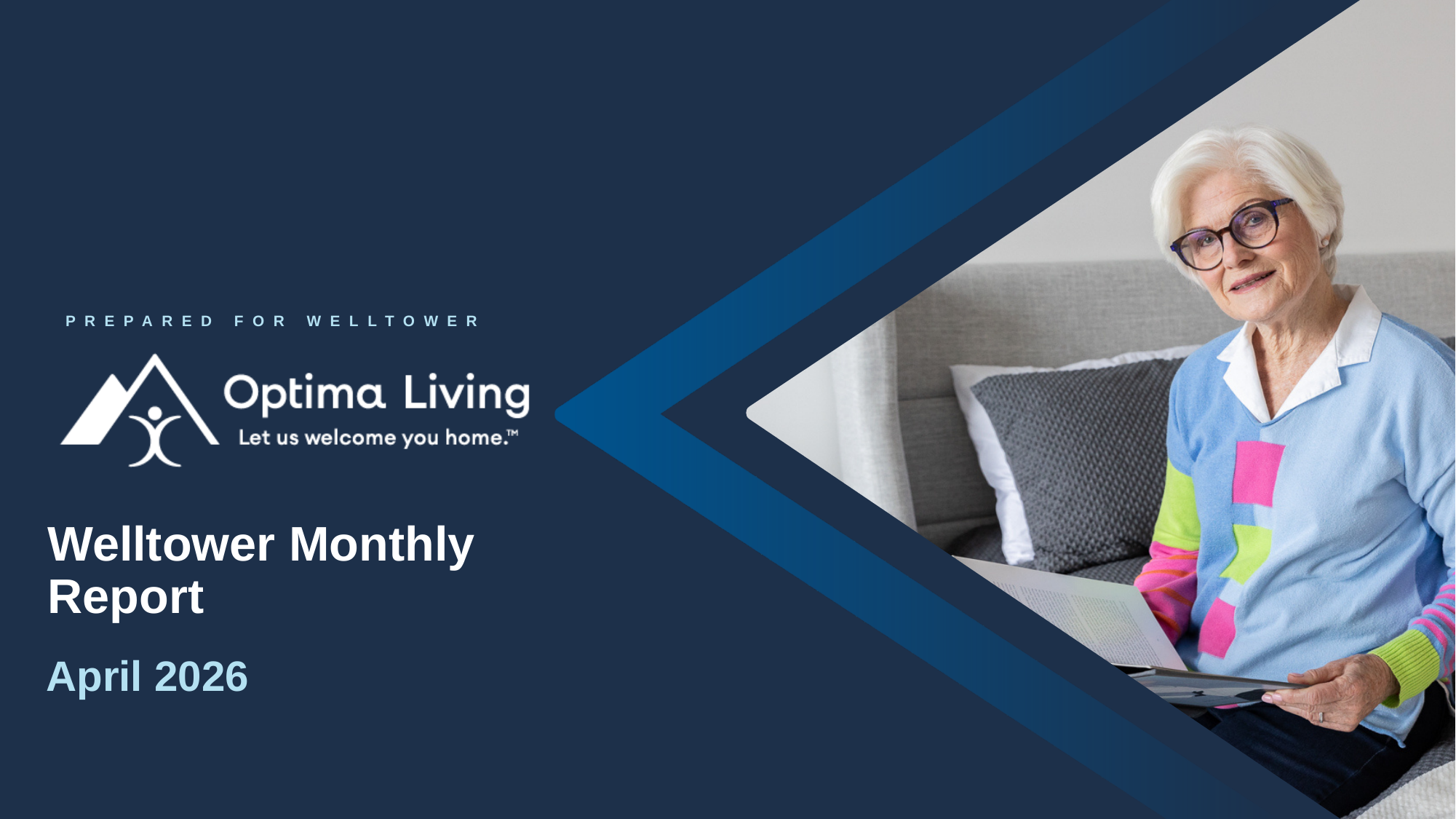

PREPARED FOR WELLTOWER
# Welltower Monthly Report
April 2026